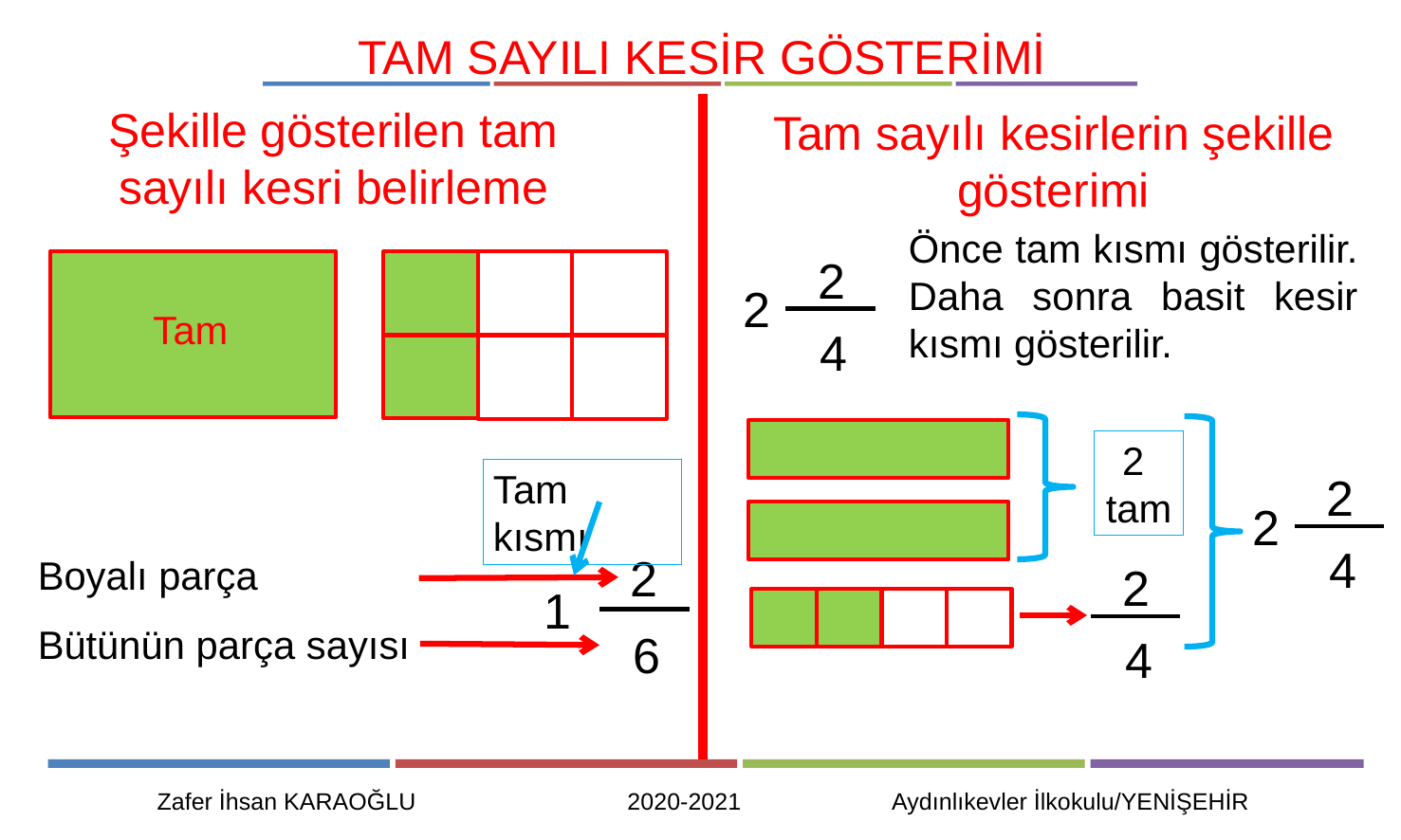

TAM SAYILI KESİR GÖSTERİMİ

Şekille gösterilen tam sayılı kesri belirleme
Tam sayılı kesirlerin şekille gösterimi
Önce tam kısmı gösterilir. Daha sonra basit kesir kısmı gösterilir.
2
2
4

Tam

2
tam
Tam kısmı
2
2
4

2
Boyalı parça
2
4
1

Bütünün parça sayısı
6

Zafer İhsan KARAOĞLU                                2020-2021                       Aydınlıkevler İlkokulu/YENİŞEHİR